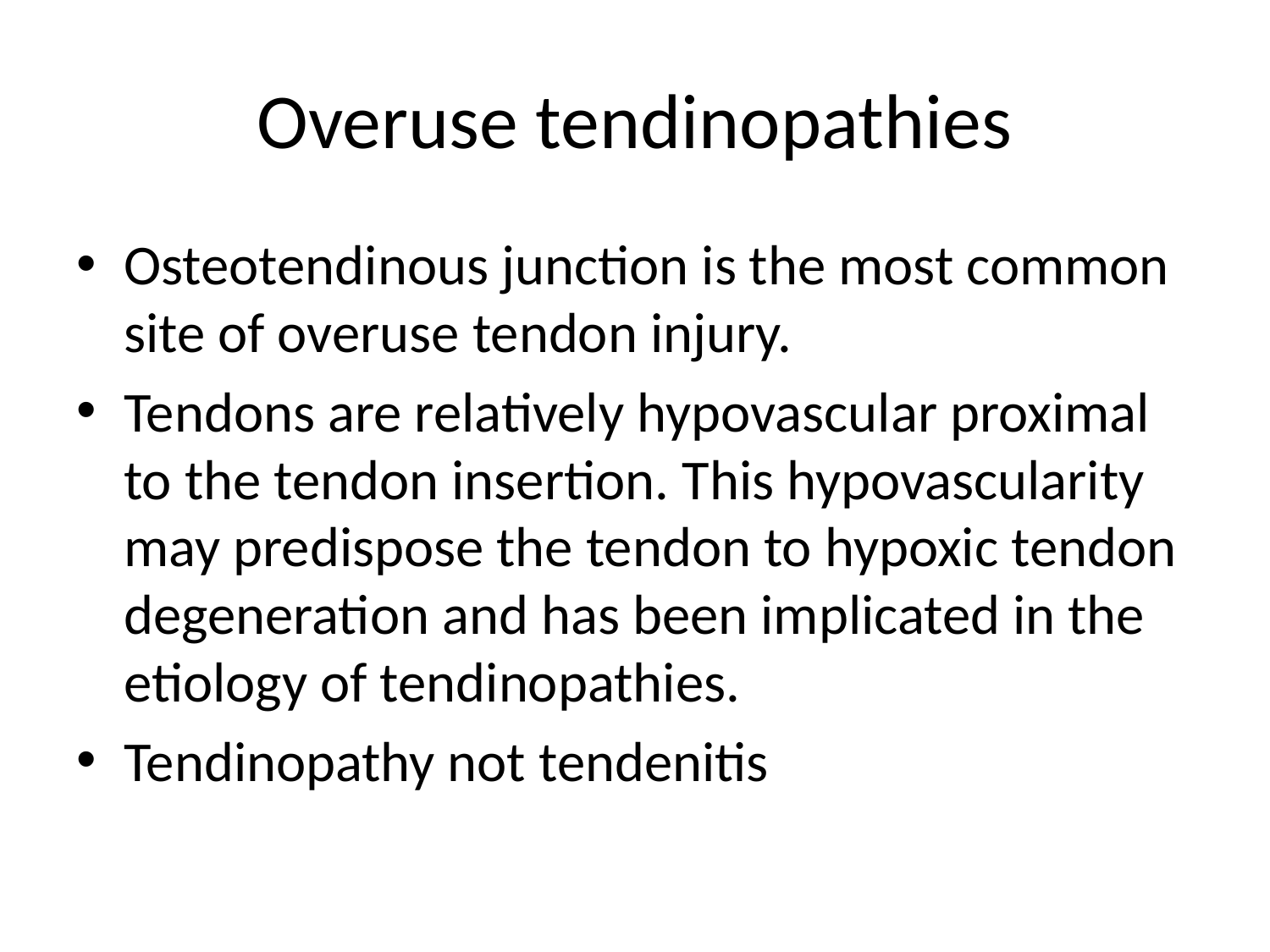

# Overuse tendinopathies
Osteotendinous junction is the most common site of overuse tendon injury.
Tendons are relatively hypovascular proximal to the tendon insertion. This hypovascularity may predispose the tendon to hypoxic tendon degeneration and has been implicated in the etiology of tendinopathies.
Tendinopathy not tendenitis